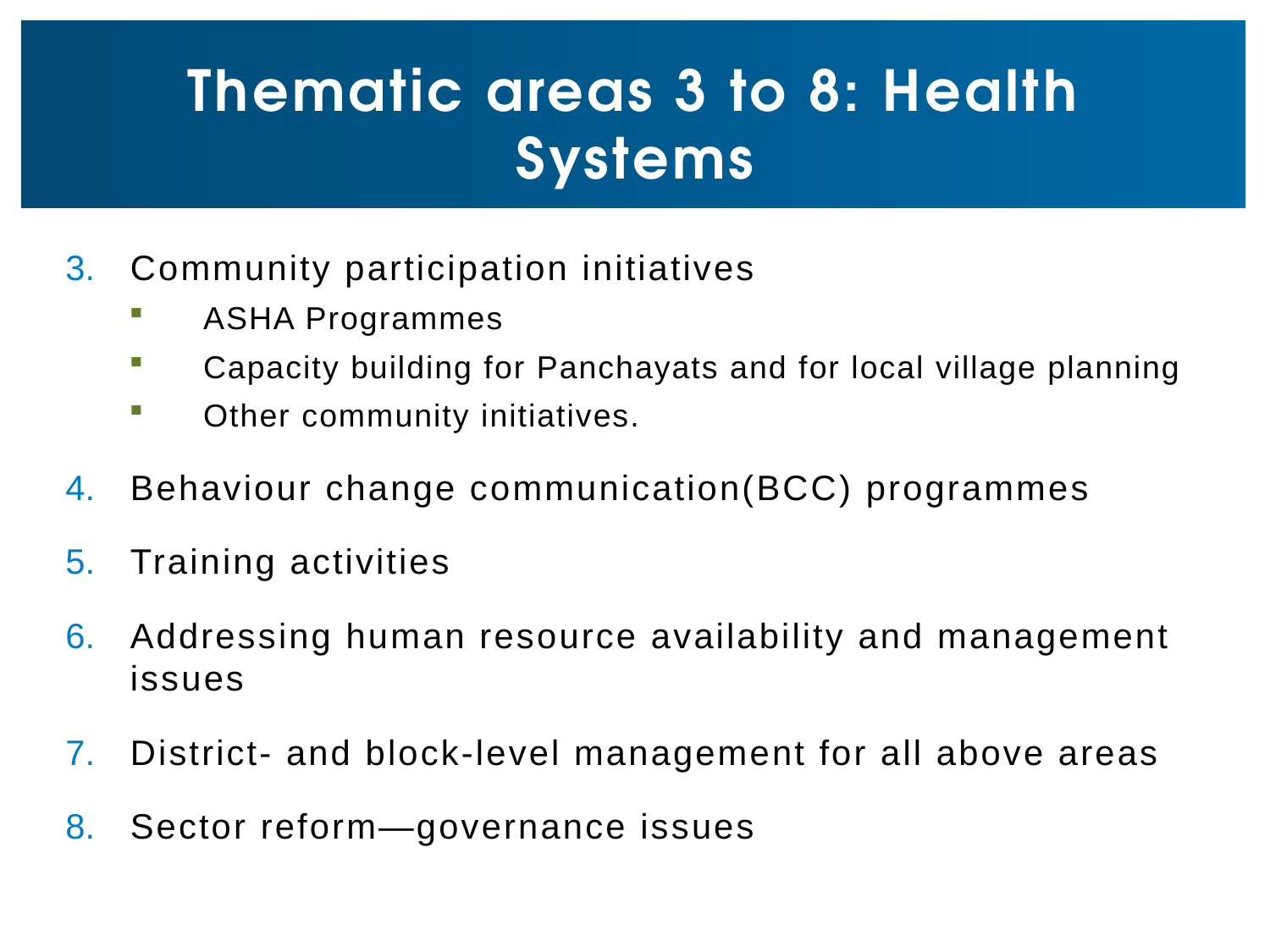

# Thematic areas 3 to 8: Health Systems
Community participation initiatives
ASHA Programmes
Capacity building for Panchayats and for local village planning
Other community initiatives.
Behaviour change communication(BCC) programmes
Training activities
Addressing human resource availability and management issues
District- and block-level management for all above areas
Sector reform—governance issues